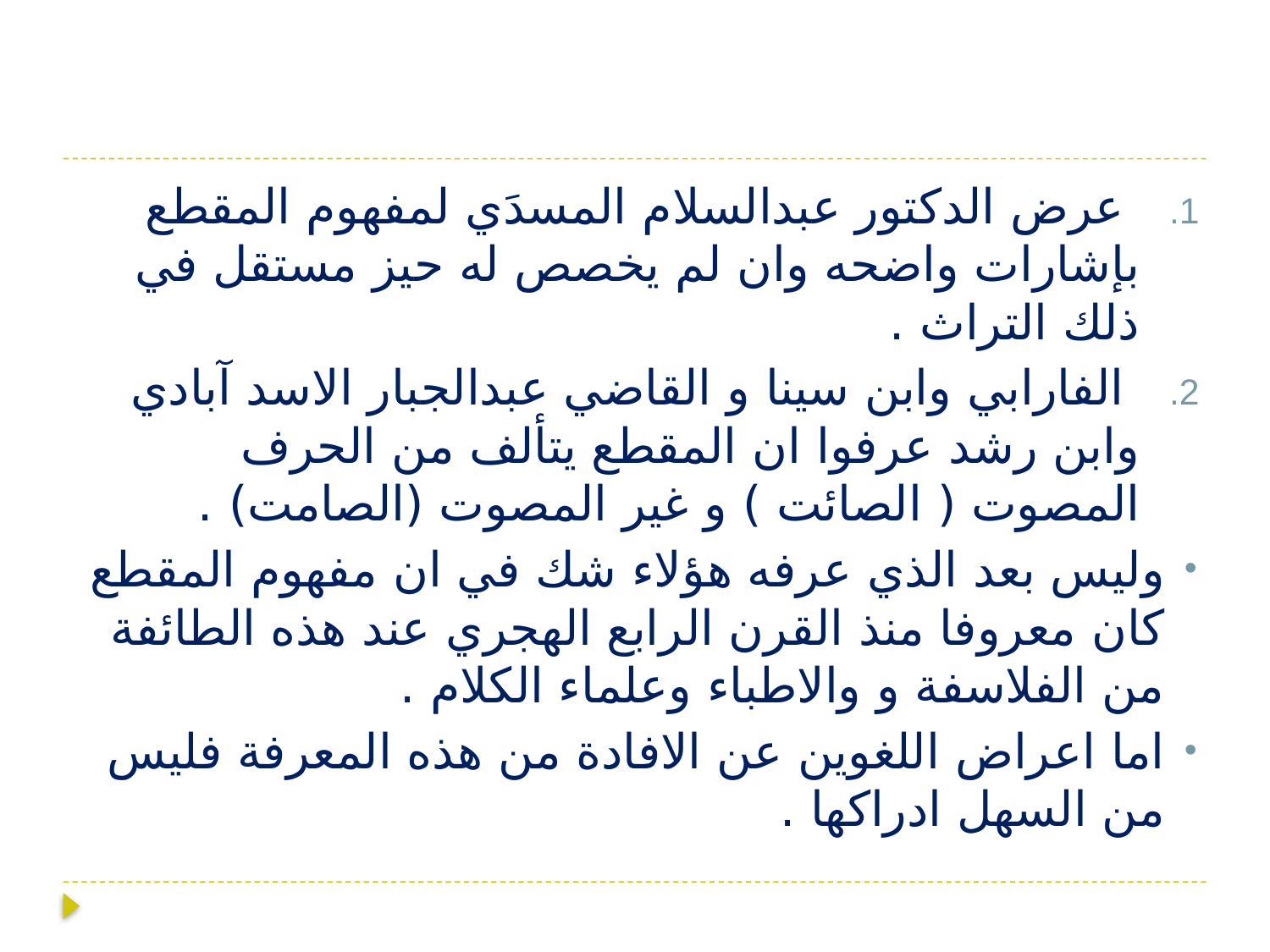

#
 عرض الدكتور عبدالسلام المسدَي لمفهوم المقطع بإشارات واضحه وان لم يخصص له حيز مستقل في ذلك التراث .
 الفارابي وابن سينا و القاضي عبدالجبار الاسد آبادي وابن رشد عرفوا ان المقطع يتألف من الحرف المصوت ( الصائت ) و غير المصوت (الصامت) .
وليس بعد الذي عرفه هؤلاء شك في ان مفهوم المقطع كان معروفا منذ القرن الرابع الهجري عند هذه الطائفة من الفلاسفة و والاطباء وعلماء الكلام .
اما اعراض اللغوين عن الافادة من هذه المعرفة فليس من السهل ادراكها .